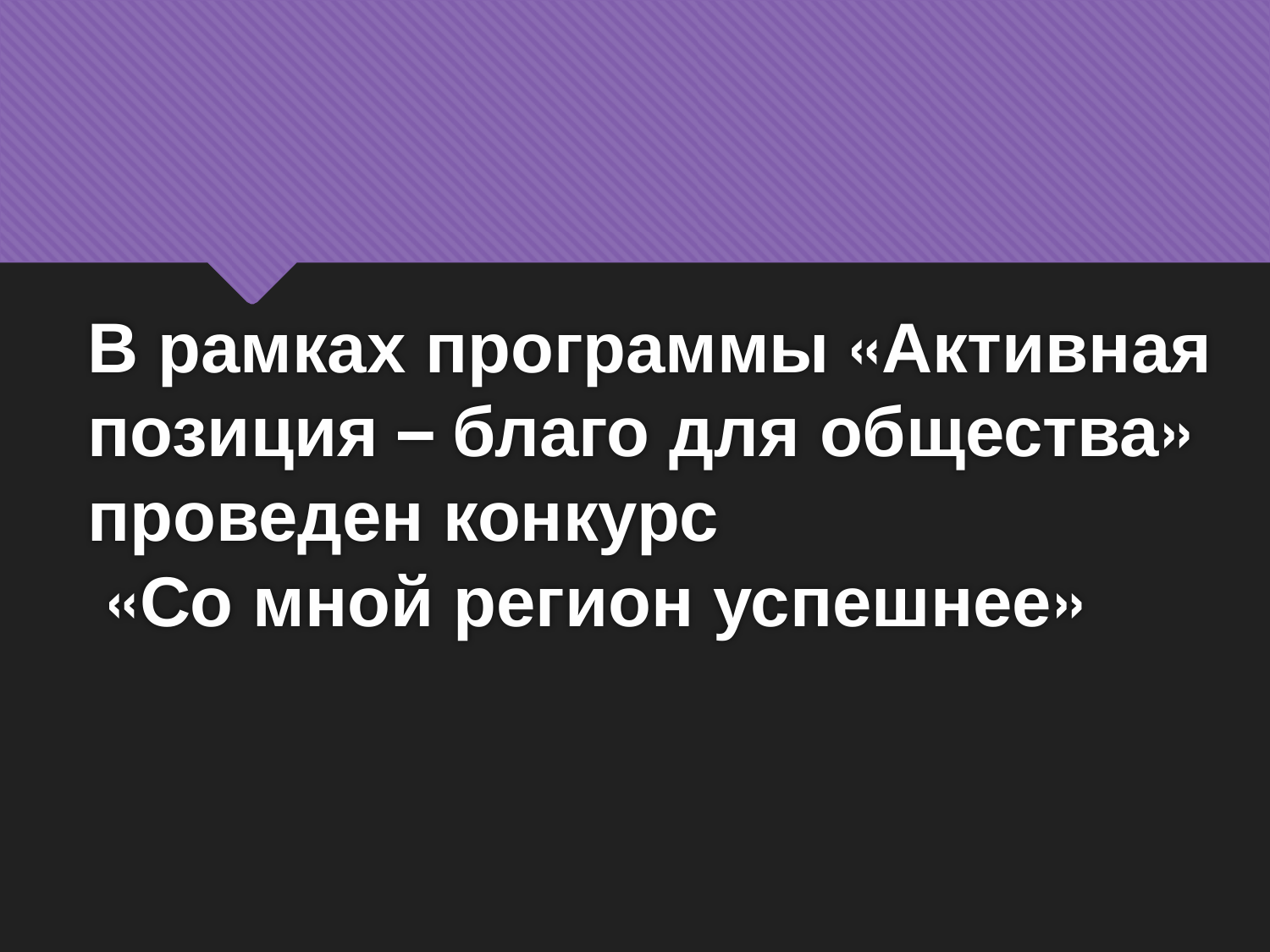

# В рамках программы «Активная позиция – благо для общества» проведен конкурс «Со мной регион успешнее»